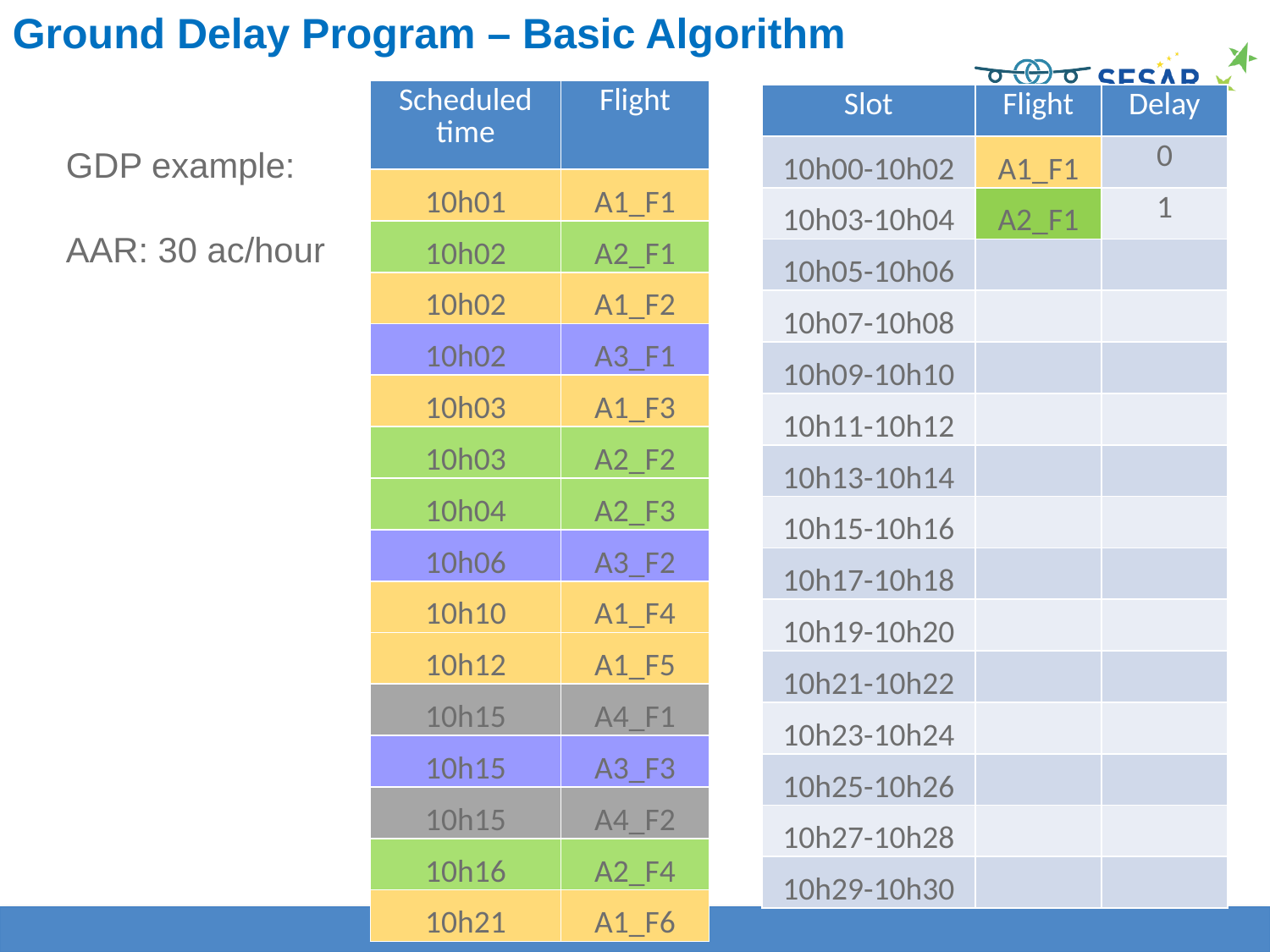

Ground Delay Program – Basic Algorithm

| Scheduled time | Flight |
| --- | --- |
| 10h01 | A1\_F1 |
| 10h02 | A2\_F1 |
| 10h02 | A1\_F2 |
| 10h02 | A3\_F1 |
| 10h03 | A1\_F3 |
| 10h03 | A2\_F2 |
| 10h04 | A2\_F3 |
| 10h06 | A3\_F2 |
| 10h10 | A1\_F4 |
| 10h12 | A1\_F5 |
| 10h15 | A4\_F1 |
| 10h15 | A3\_F3 |
| 10h15 | A4\_F2 |
| 10h16 | A2\_F4 |
| 10h21 | A1\_F6 |
| Slot | Flight | Delay |
| --- | --- | --- |
| 10h00-10h02 | A1\_F1 | 0 |
| 10h03-10h04 | A2\_F1 | 1 |
| 10h05-10h06 |  |  |
| 10h07-10h08 |  |  |
| 10h09-10h10 |  |  |
| 10h11-10h12 |  |  |
| 10h13-10h14 |  |  |
| 10h15-10h16 |  |  |
| 10h17-10h18 |  |  |
| 10h19-10h20 |  |  |
| 10h21-10h22 |  |  |
| 10h23-10h24 |  |  |
| 10h25-10h26 |  |  |
| 10h27-10h28 |  |  |
| 10h29-10h30 |  |  |
GDP example:
AAR: 30 ac/hour